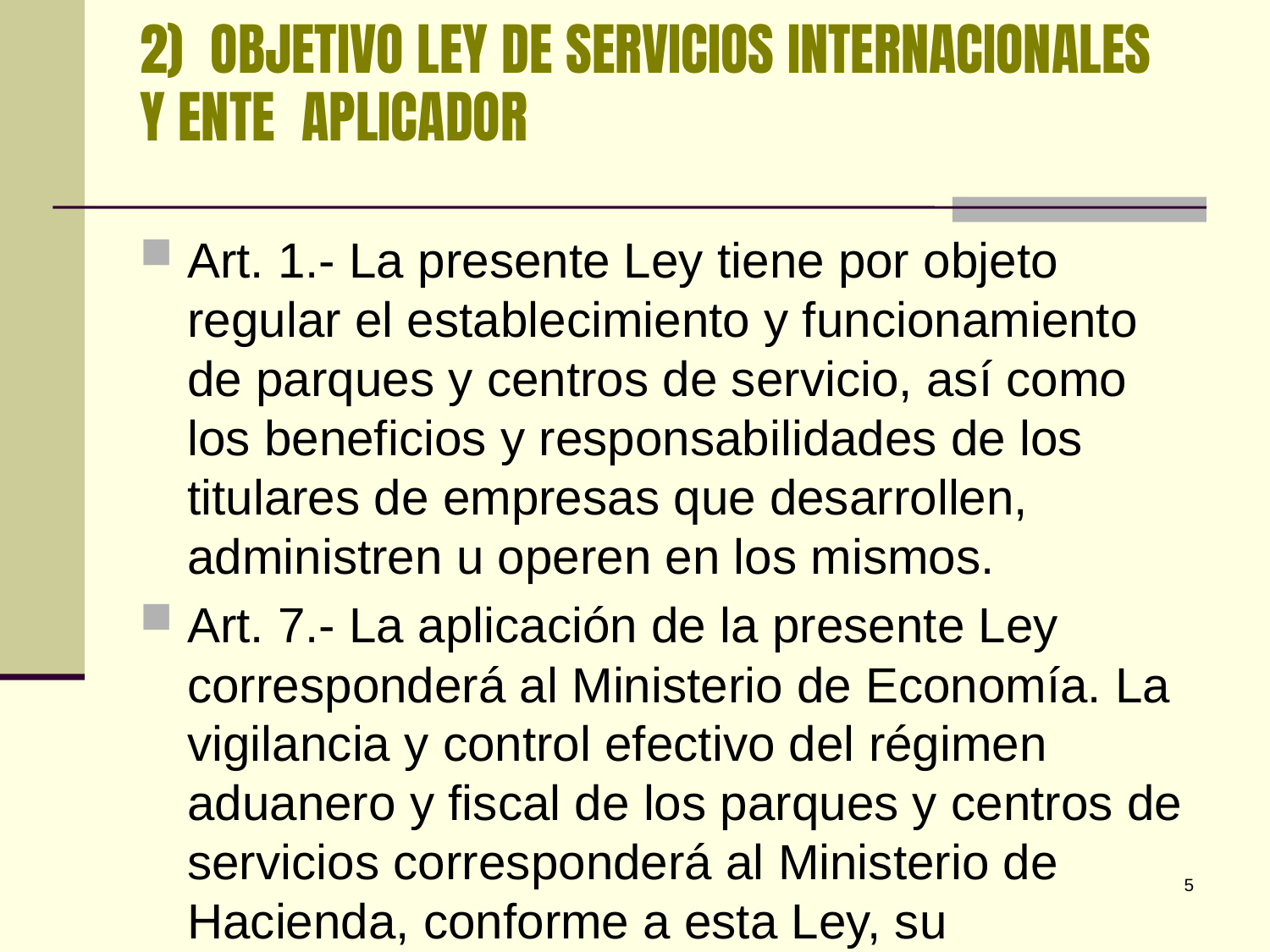

# 2)  OBJETIVO LEY DE SERVICIOS INTERNACIONALES  Y ENTE  APLICADOR
Art. 1.- La presente Ley tiene por objeto regular el establecimiento y funcionamiento de parques y centros de servicio, así como los beneficios y responsabilidades de los titulares de empresas que desarrollen, administren u operen en los mismos.
Art. 7.- La aplicación de la presente Ley corresponderá al Ministerio de Economía. La vigilancia y control efectivo del régimen aduanero y fiscal de los parques y centros de servicios corresponderá al Ministerio de Hacienda, conforme a esta Ley, su Reglamento y demás normativa fiscal.
5